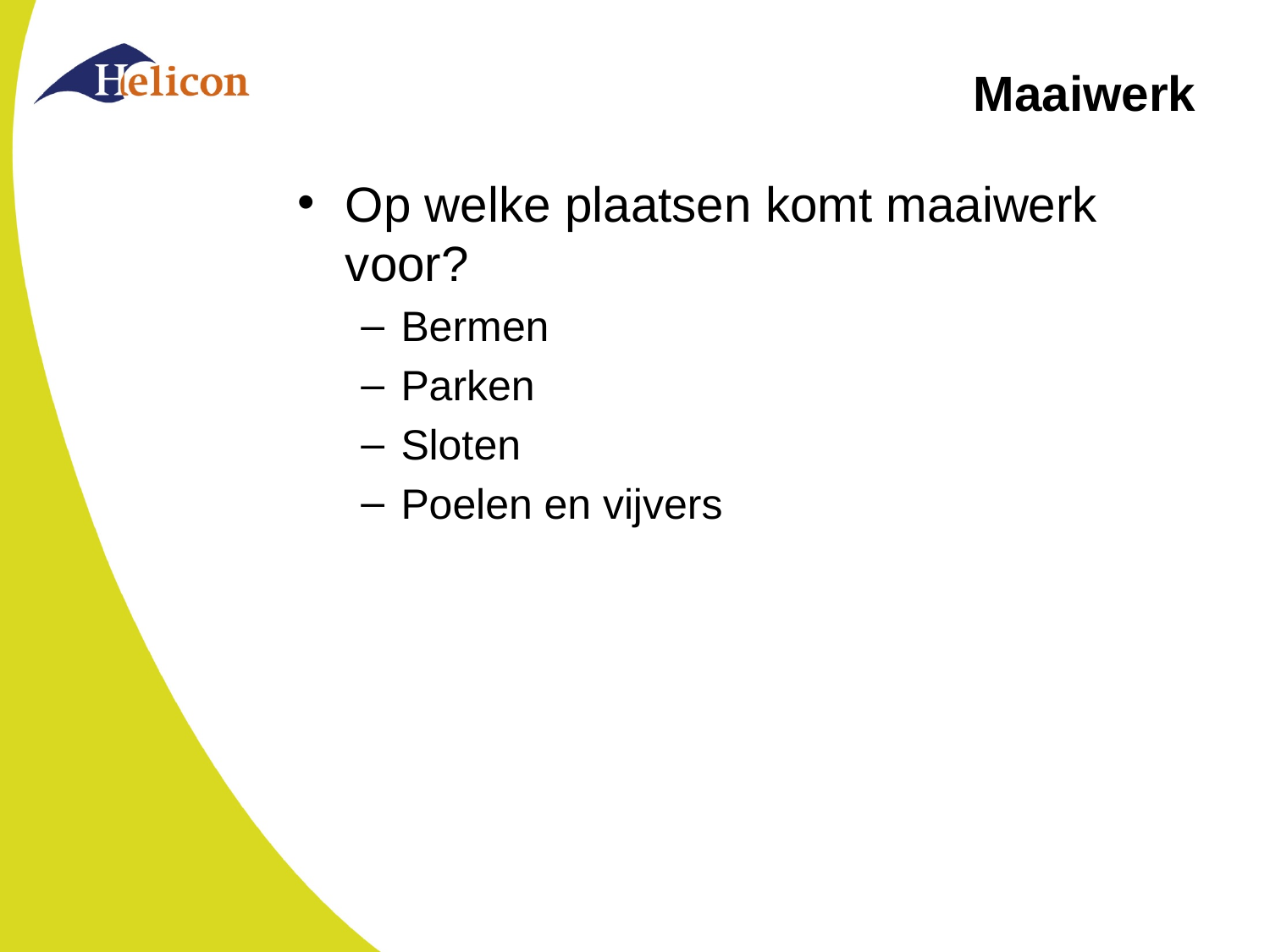

# Maaiwerk
Op welke plaatsen komt maaiwerk voor?
Bermen
Parken
Sloten
Poelen en vijvers